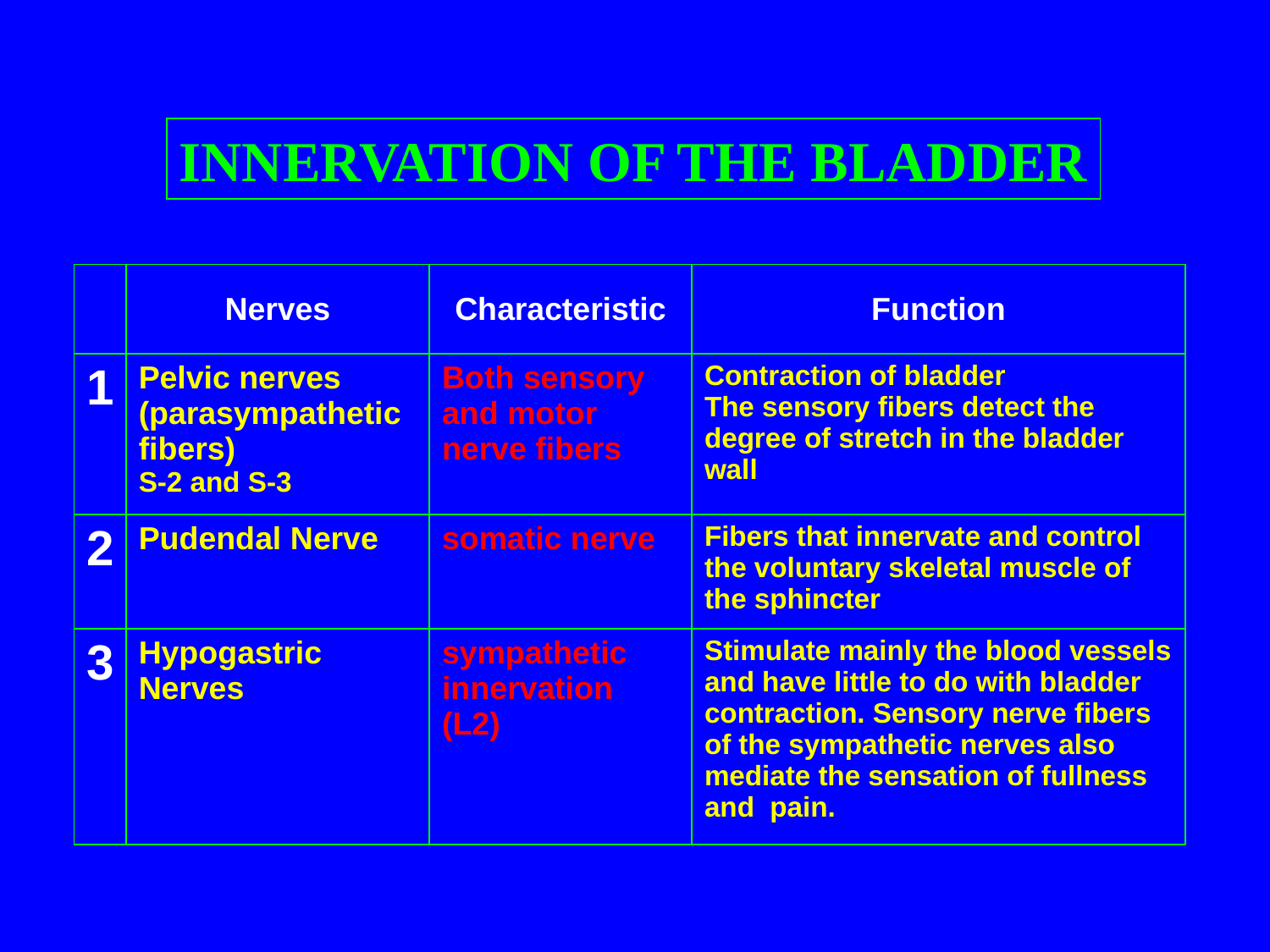

INNERVATION OF THE BLADDER
|  | Nerves | Characteristic | Function |
| --- | --- | --- | --- |
| 1 | Pelvic nerves (parasympathetic fibers) S-2 and S-3 | Both sensory and motor nerve fibers | Contraction of bladder The sensory fibers detect the degree of stretch in the bladder wall |
| 2 | Pudendal Nerve | somatic nerve | Fibers that innervate and control the voluntary skeletal muscle of the sphincter |
| 3 | Hypogastric Nerves | sympathetic innervation (L2) | Stimulate mainly the blood vessels and have little to do with bladder contraction. Sensory nerve fibers of the sympathetic nerves also mediate the sensation of fullness and pain. |